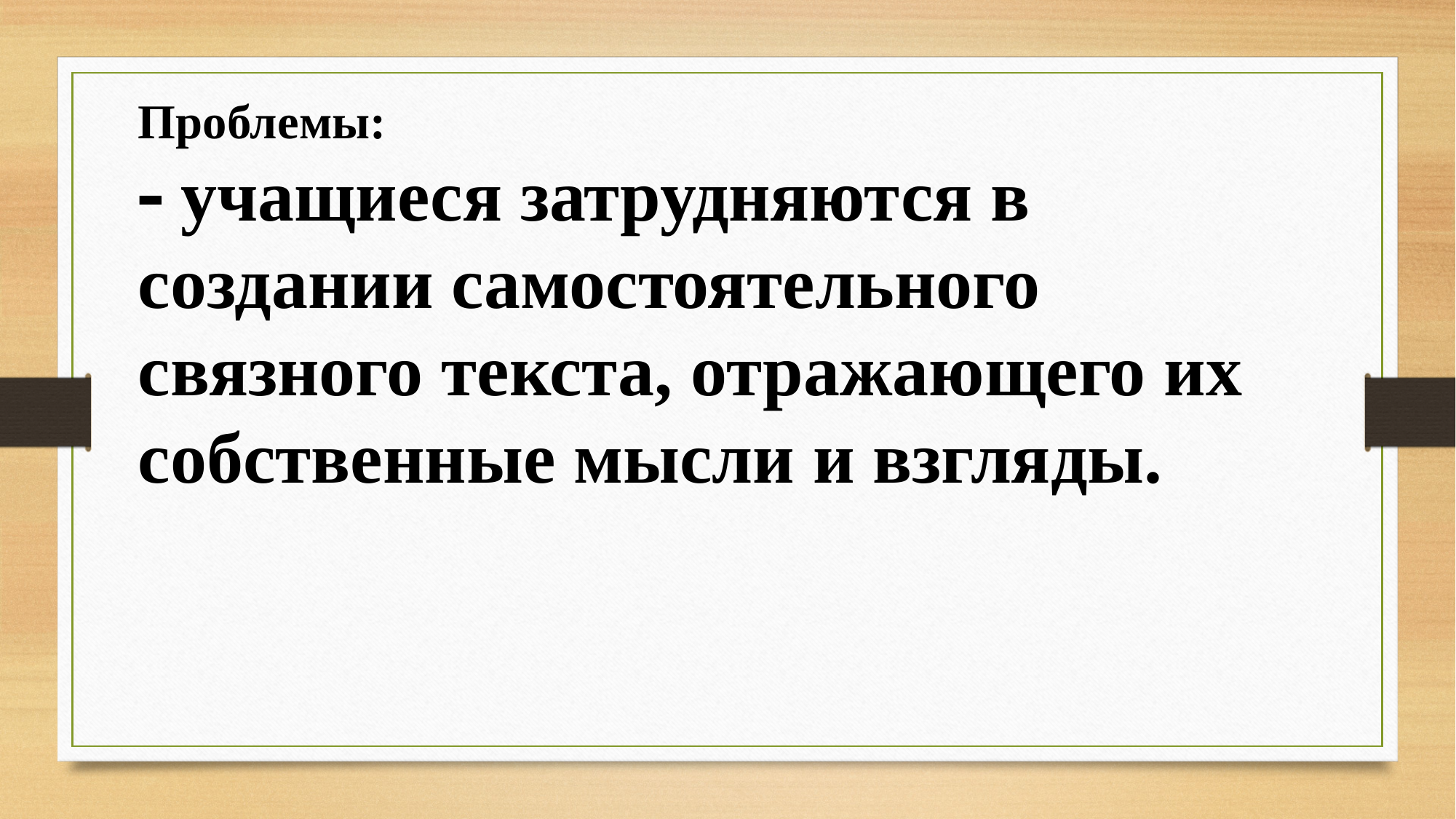

Проблемы:
− учащиеся затрудняются в создании самостоятельного связного текста, отражающего их собственные мысли и взгляды.